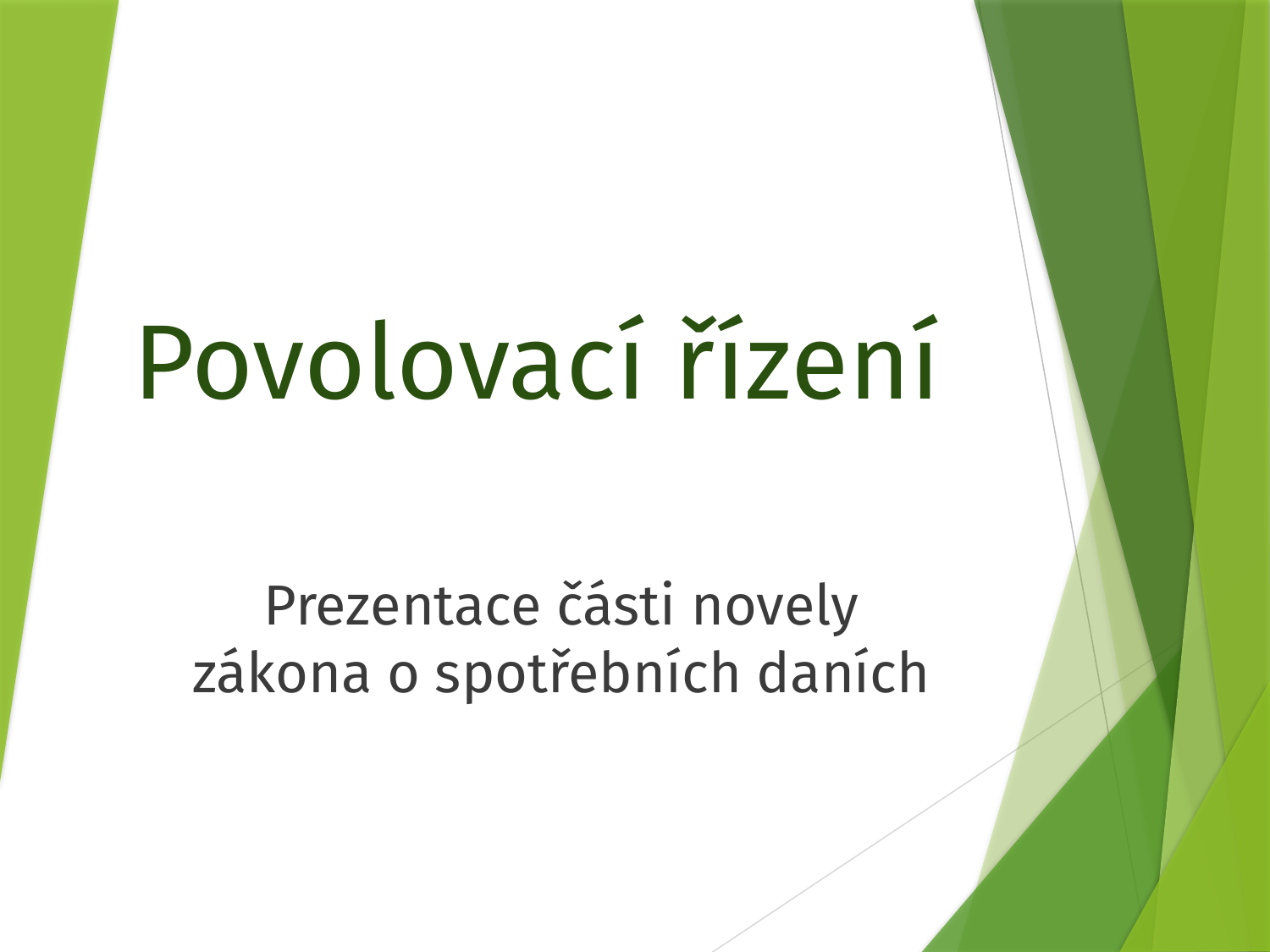

# Povolovací řízení
Prezentace části novely zákona o spotřebních daních